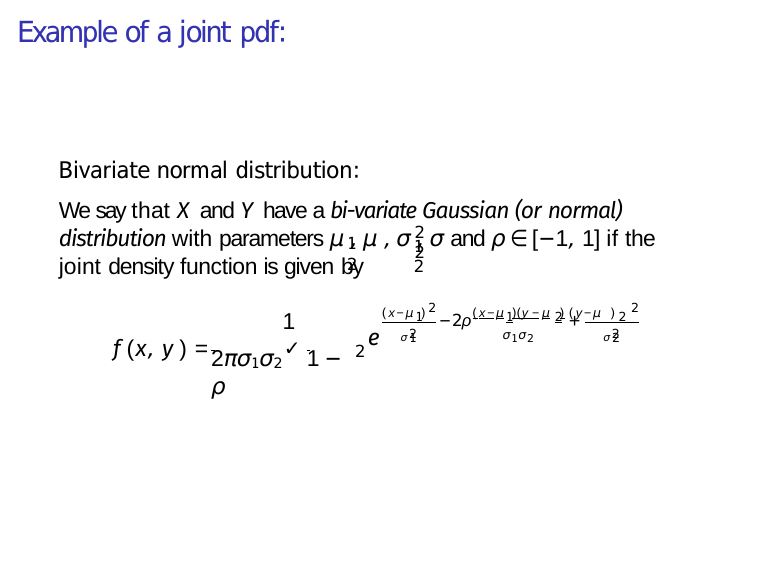

# Example of a joint pdf:
Bivariate normal distribution:
We say that X and Y have a bi-variate Gaussian (or normal)
2	2
distribution with parameters µ , µ , σ , σ and ρ ∈ [−1, 1] if the
1	2
1	2
joint density function is given by
2
2
(x−µ )
(x−µ )(y
−µ ) (y−µ )
1
1
1	2
2
−2ρ
+
σ2
σ2
σ1σ2
f (x, y ) =	✓
e

1
2
2
2πσ1σ2	1 − ρ